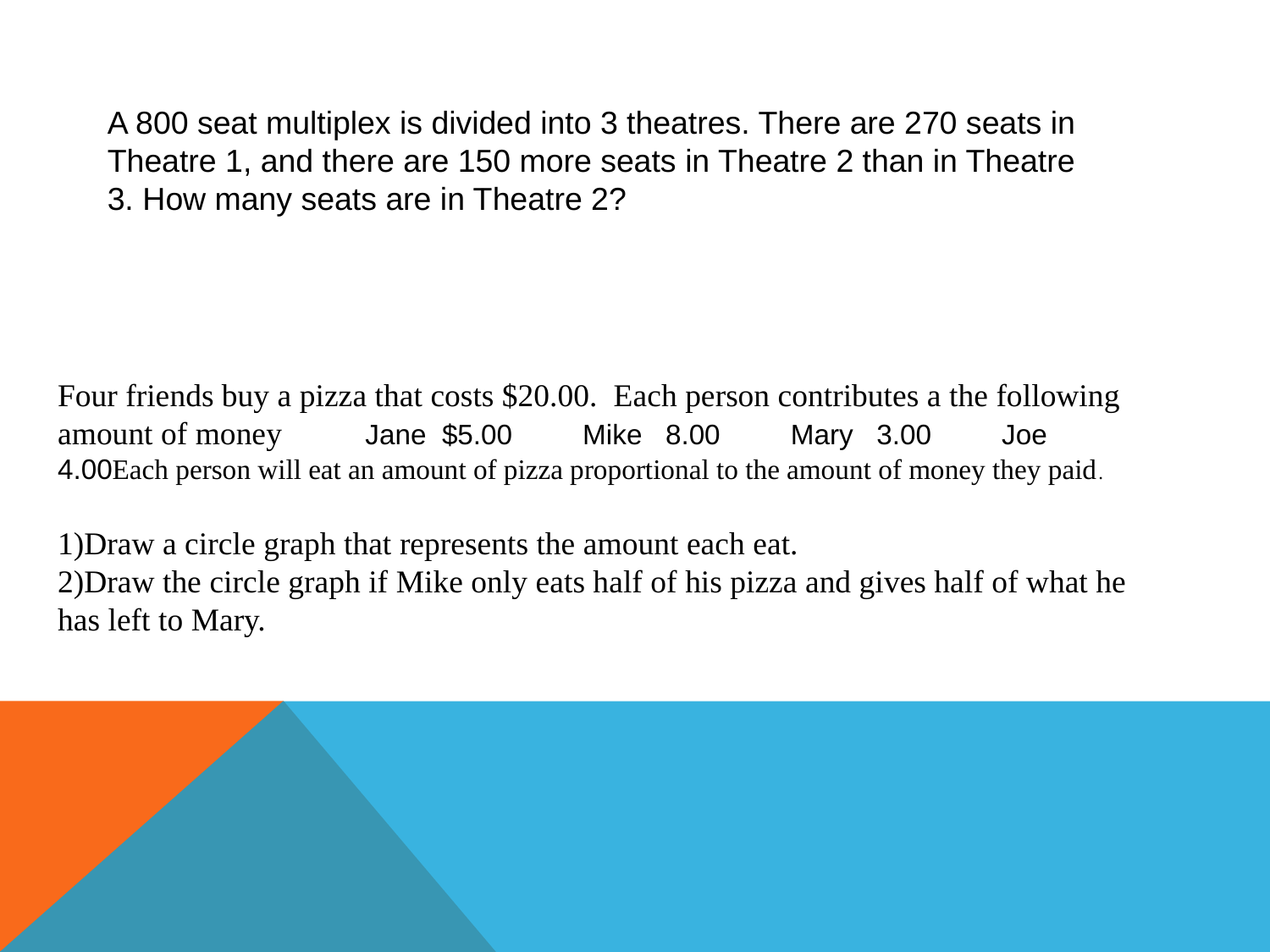

A 800 seat multiplex is divided into 3 theatres. There are 270 seats in Theatre 1, and there are 150 more seats in Theatre 2 than in Theatre 3. How many seats are in Theatre 2?

Four friends buy a pizza that costs $20.00.  Each person contributes a the following amount of money            Jane  $5.00         Mike   8.00         Mary   3.00         Joe    4.00Each person will eat an amount of pizza proportional to the amount of money they paid.

1)Draw a circle graph that represents the amount each eat.
2)Draw the circle graph if Mike only eats half of his pizza and gives half of what he has left to Mary.